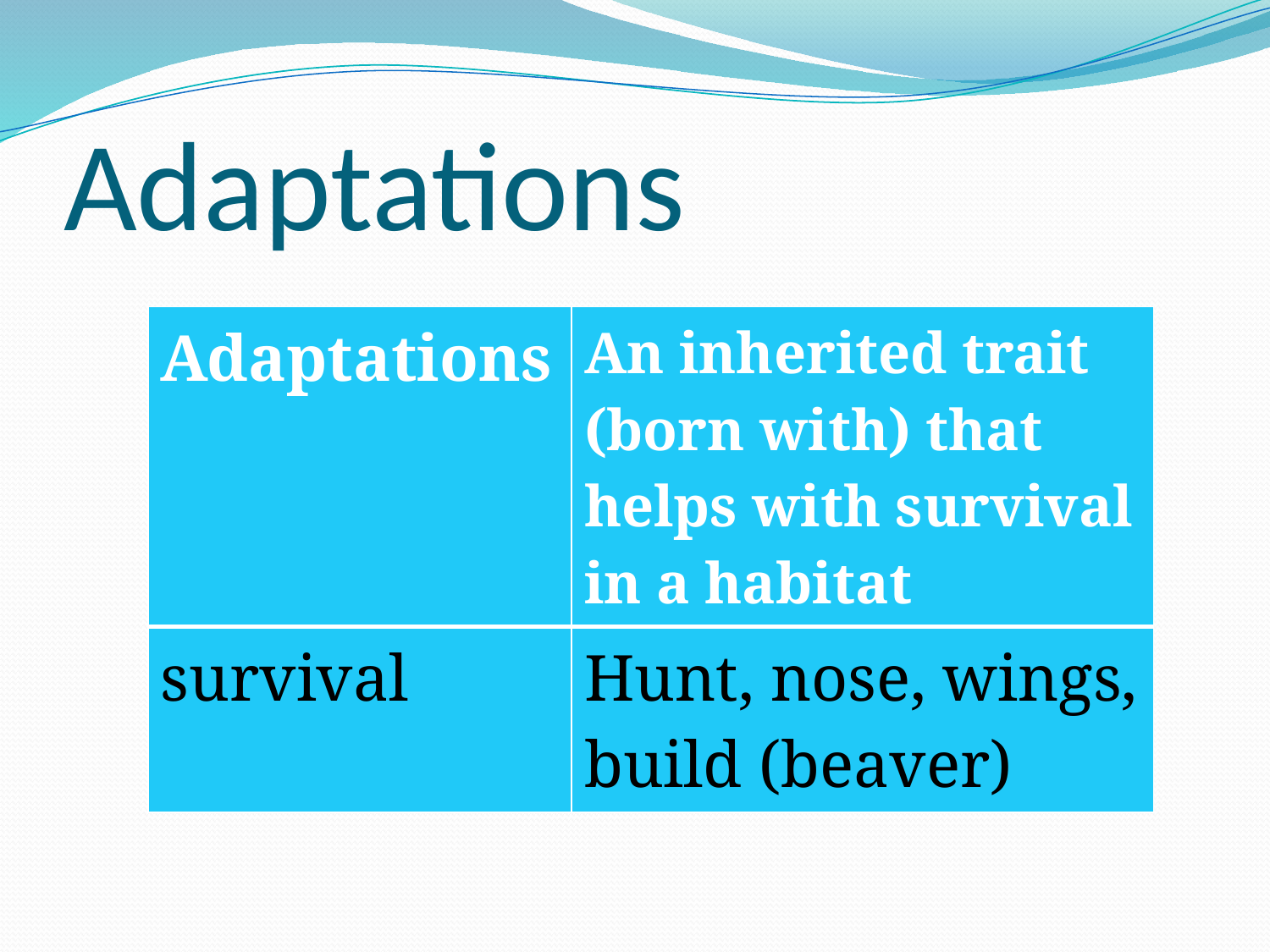

# Adaptations
| Adaptations | An inherited trait (born with) that helps with survival in a habitat |
| --- | --- |
| survival | Hunt, nose, wings, build (beaver) |